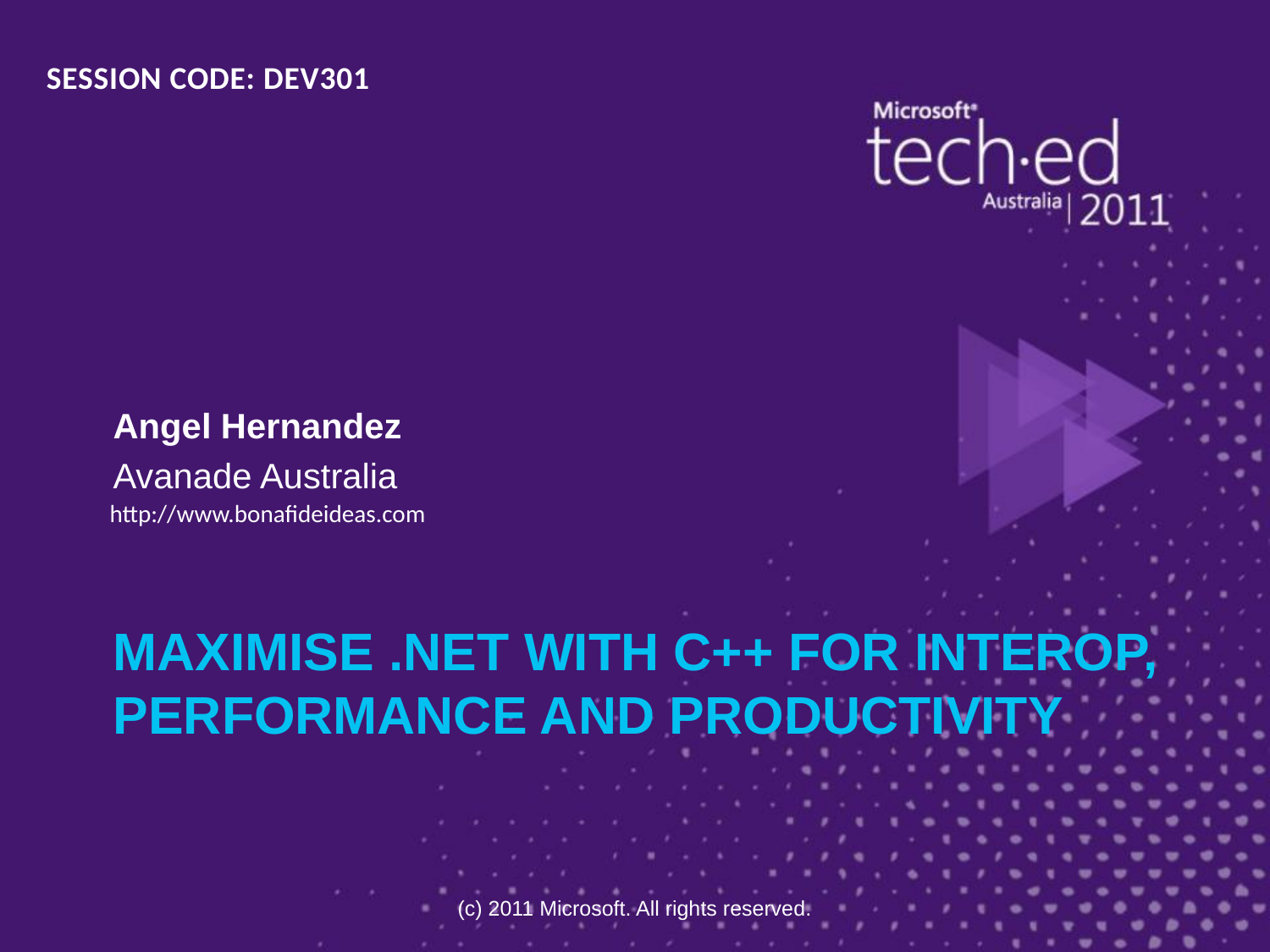

SESSION CODE: DEV301
Angel Hernandez
Avanade Australia
http://www.bonafideideas.com
# Maximise .NET with C++ for interop, performance and productivity
(c) 2011 Microsoft. All rights reserved.